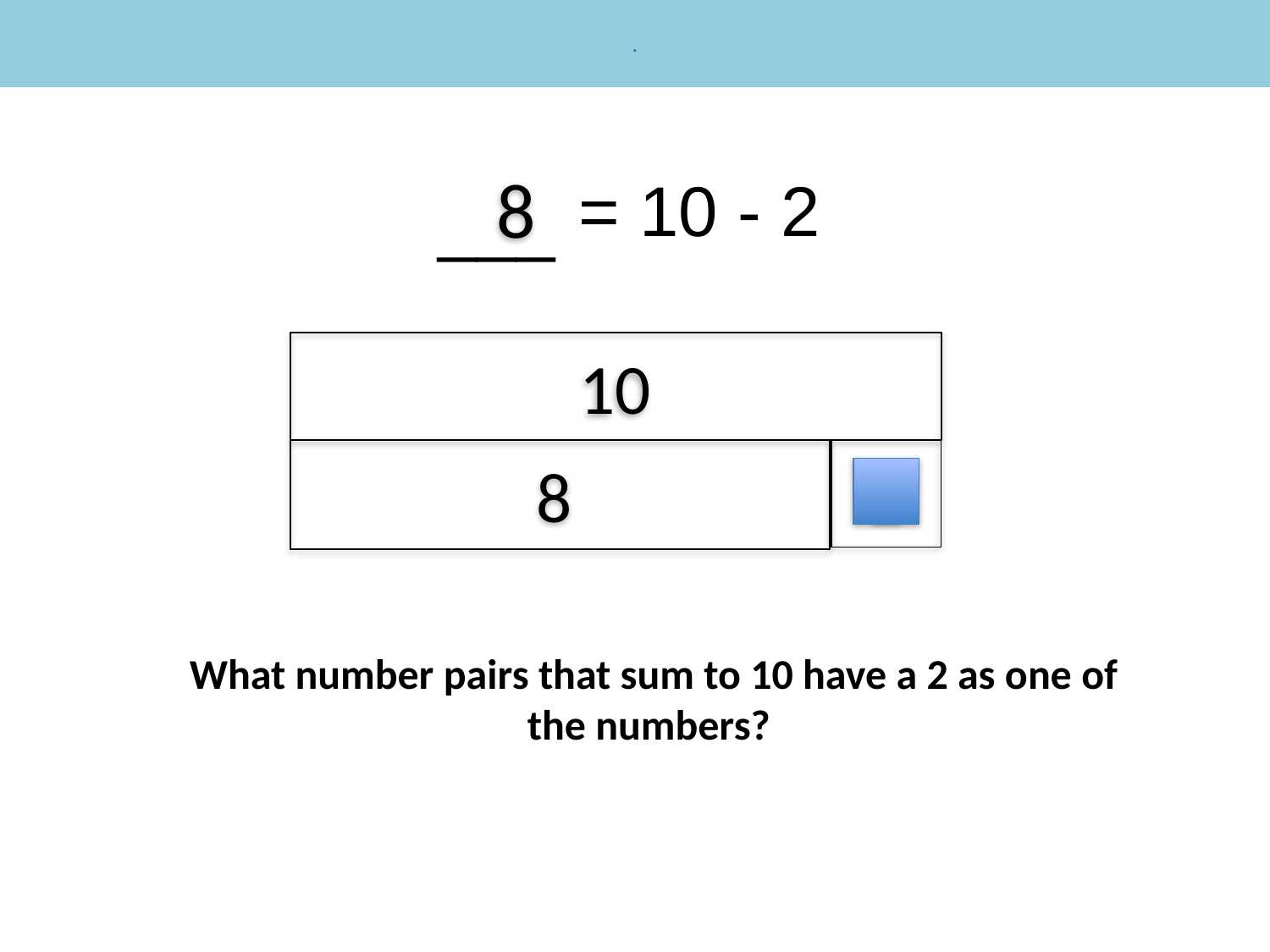

.
      = 10 - 2
8
___

10

8
2

What number pairs that sum to 10 have a 2 as one of the numbers?